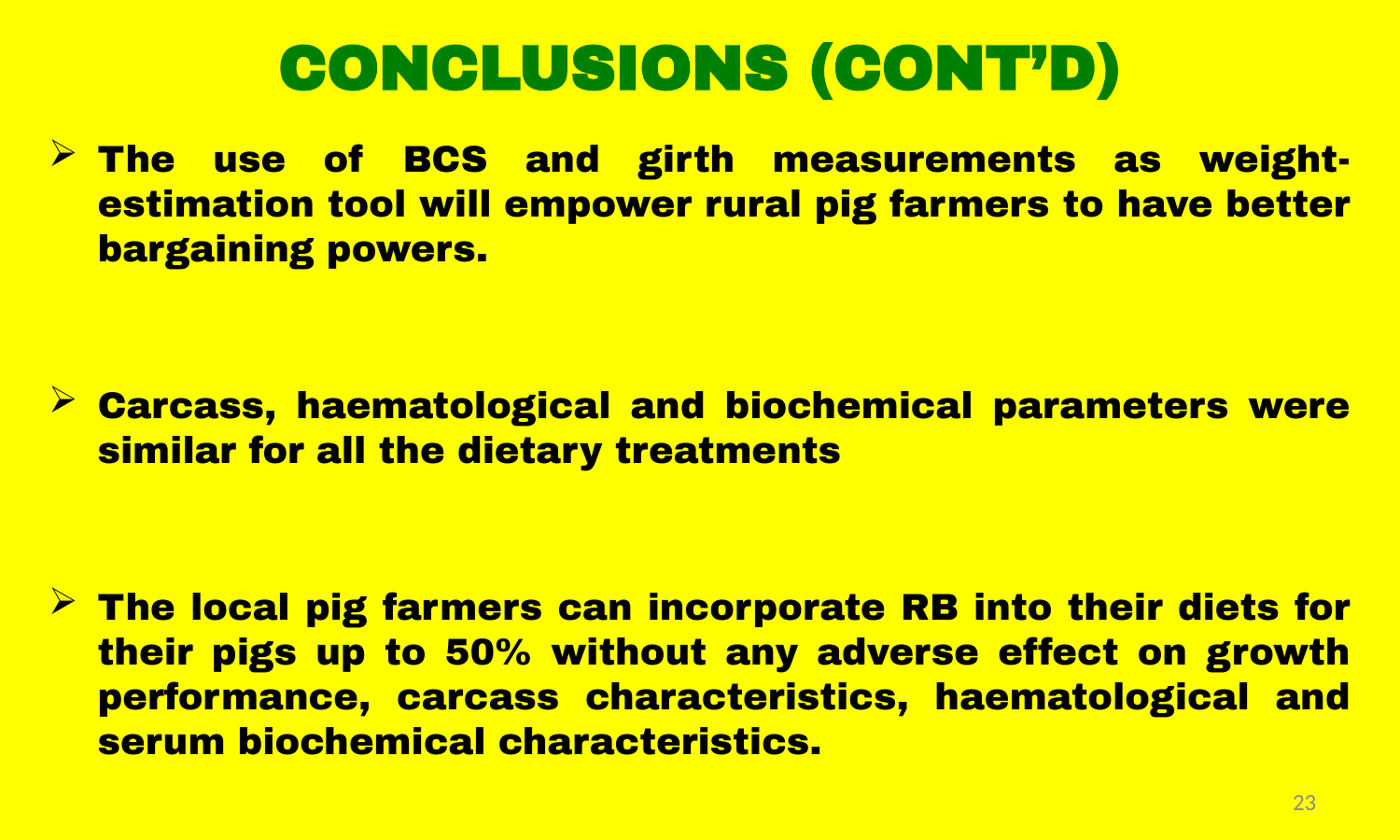

# CONCLUSIONS (CONT’D)
The use of BCS and girth measurements as weight-estimation tool will empower rural pig farmers to have better bargaining powers.

Carcass, haematological and biochemical parameters were similar for all the dietary treatments

The local pig farmers can incorporate RB into their diets for their pigs up to 50% without any adverse effect on growth performance, carcass characteristics, haematological and serum biochemical characteristics.

23